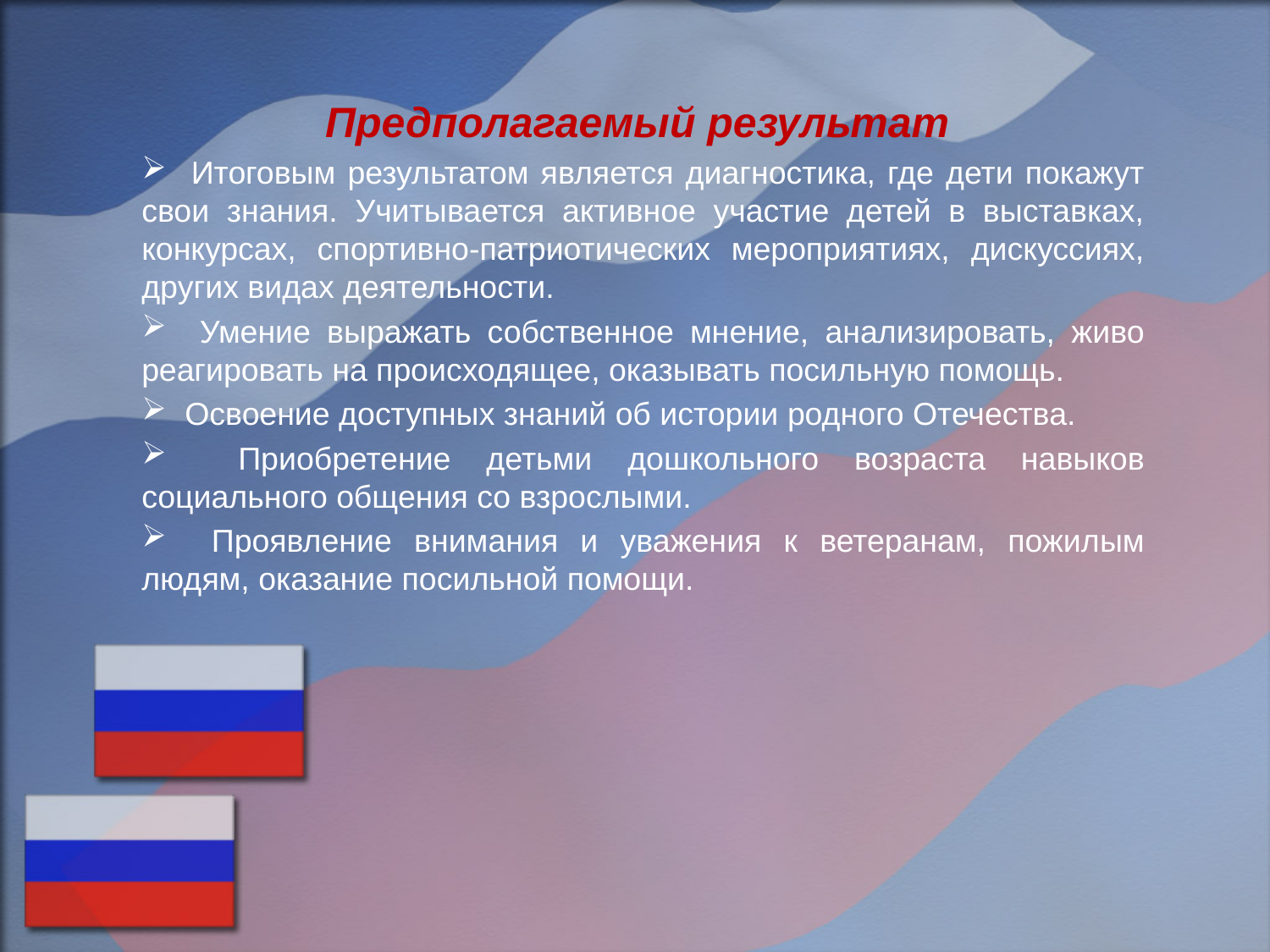

Предполагаемый результат
  Итоговым результатом является диагностика, где дети покажут свои знания. Учитывается активное участие детей в выставках, конкурсах, спортивно-патриотических мероприятиях, дискуссиях, других видах деятельности.
  Умение выражать собственное мнение, анализировать, живо реагировать на происходящее, оказывать посильную помощь.
  Освоение доступных знаний об истории родного Отечества.
  Приобретение детьми дошкольного возраста навыков социального общения со взрослыми.
  Проявление внимания и уважения к ветеранам, пожилым людям, оказание посильной помощи.